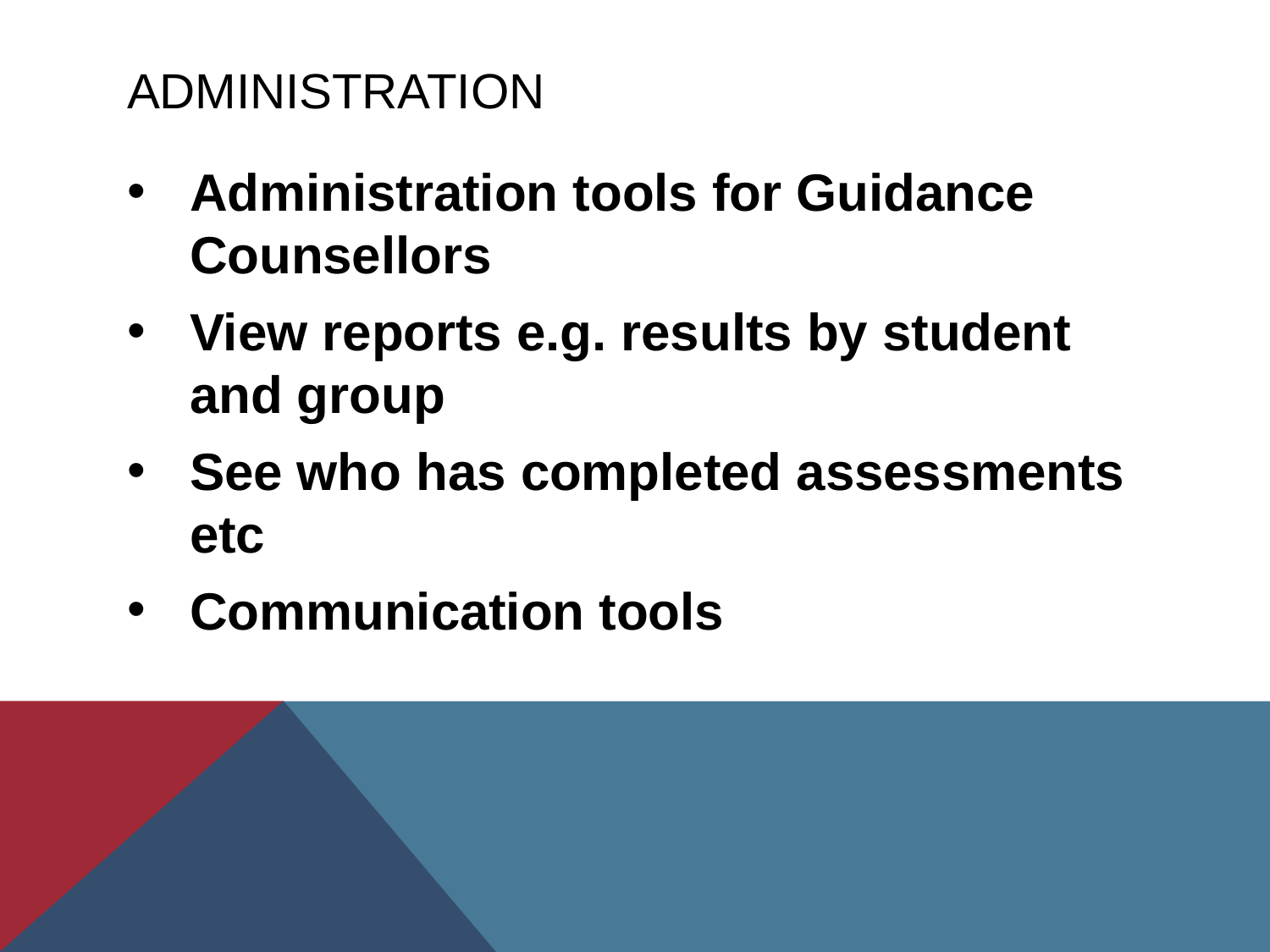

# Administration
Administration tools for Guidance Counsellors
View reports e.g. results by student and group
See who has completed assessments etc
Communication tools